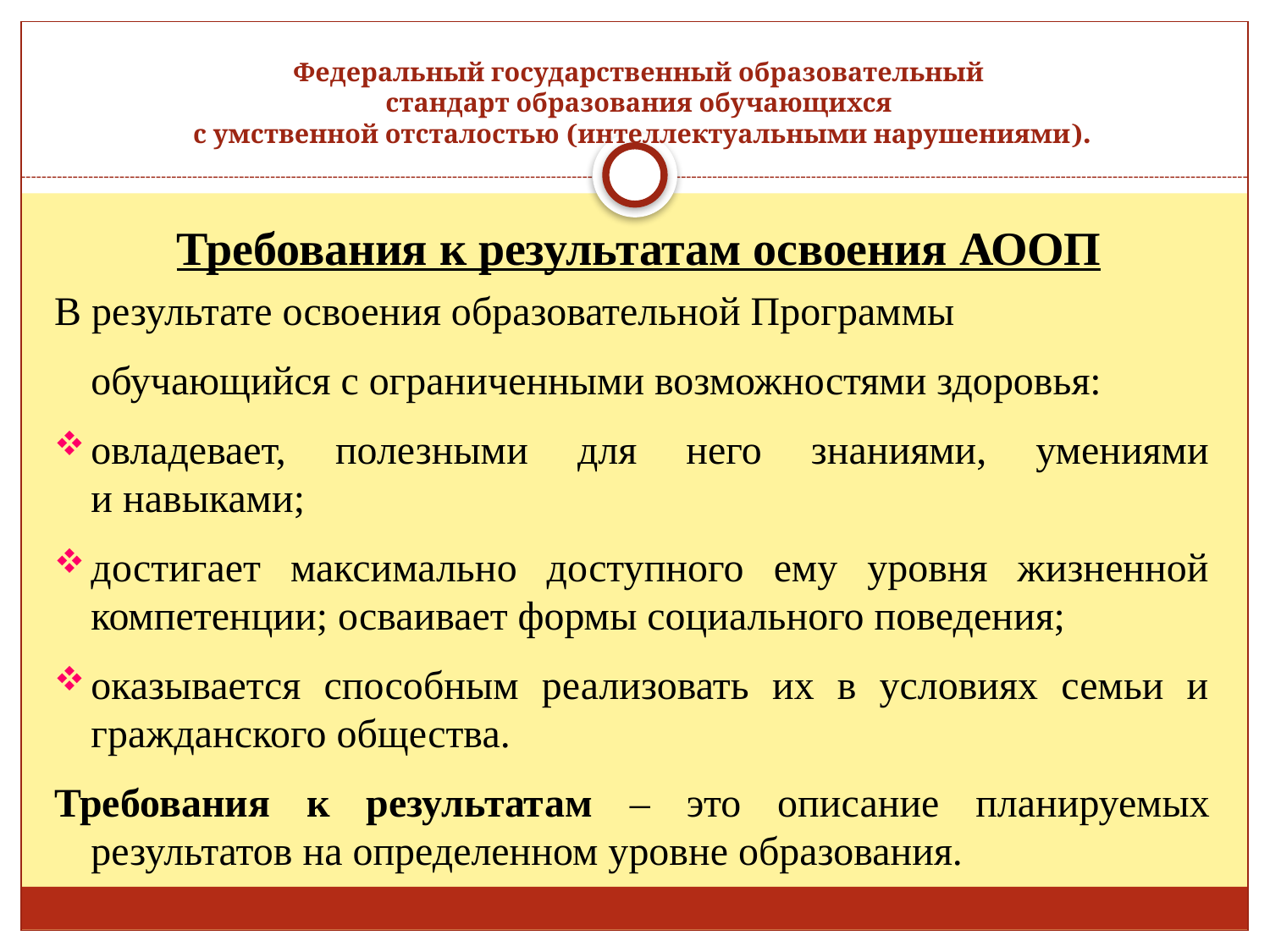

# Федеральный государственный образовательный стандарт образования обучающихся с умственной отсталостью (интеллектуальными нарушениями).
 Требования к результатам освоения АООП
В результате освоения образовательной Программы
обучающийся с ограниченными возможностями здоровья:
овладевает, полезными для него знаниями, умениями
и навыками;
достигает максимально доступного ему уровня жизненной компетенции; осваивает формы социального поведения;
оказывается способным реализовать их в условиях семьи и гражданского общества.
Требования к результатам – это описание планируемых результатов на определенном уровне образования.